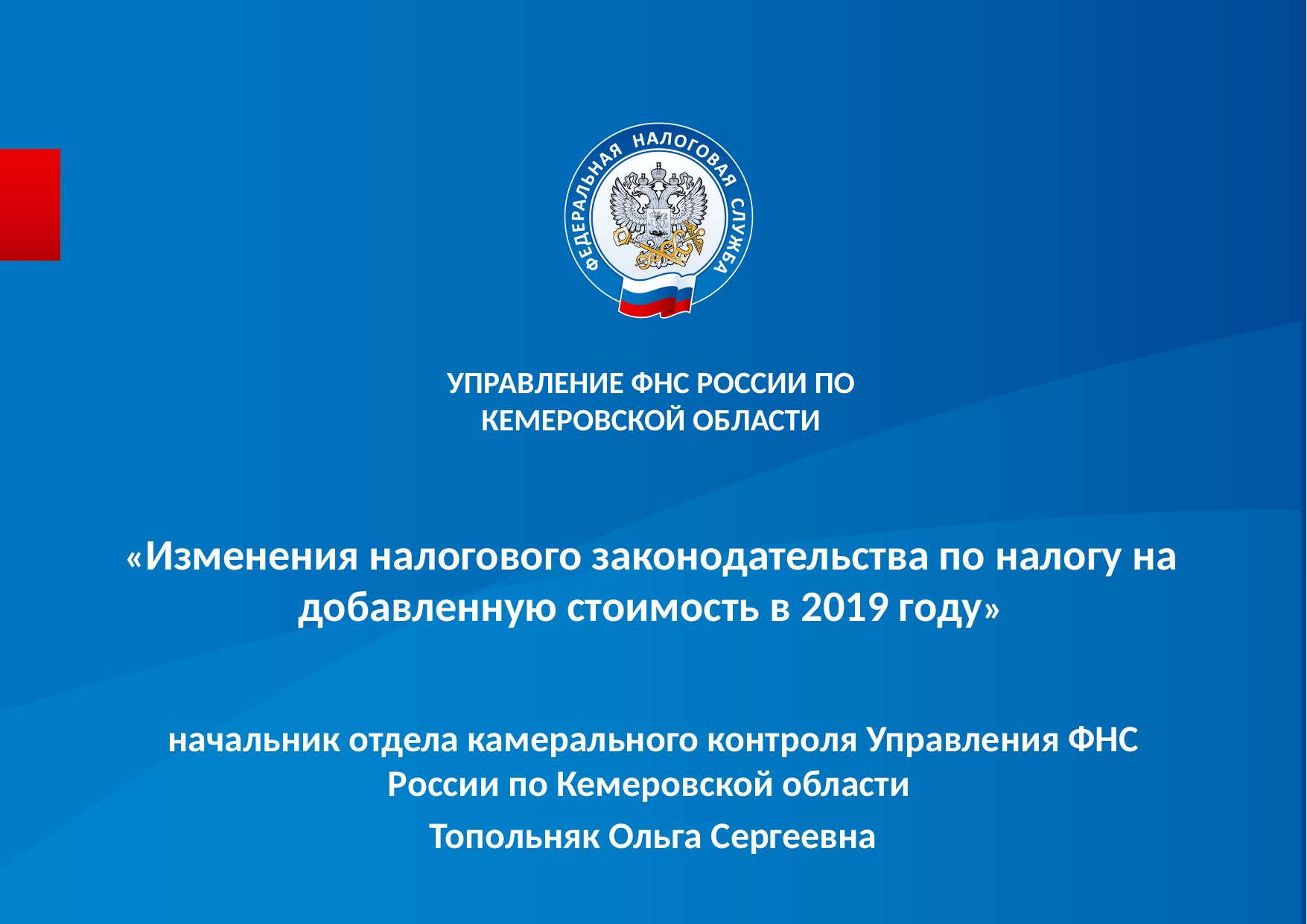

УПРАВЛЕНИЕ ФНС РОССИИ ПО КЕМЕРОВСКОЙ ОБЛАСТИ
# «Изменения налогового законодательства по налогу на добавленную стоимость в 2019 году»
начальник отдела камерального контроля Управления ФНС России по Кемеровской области
Топольняк Ольга Сергеевна